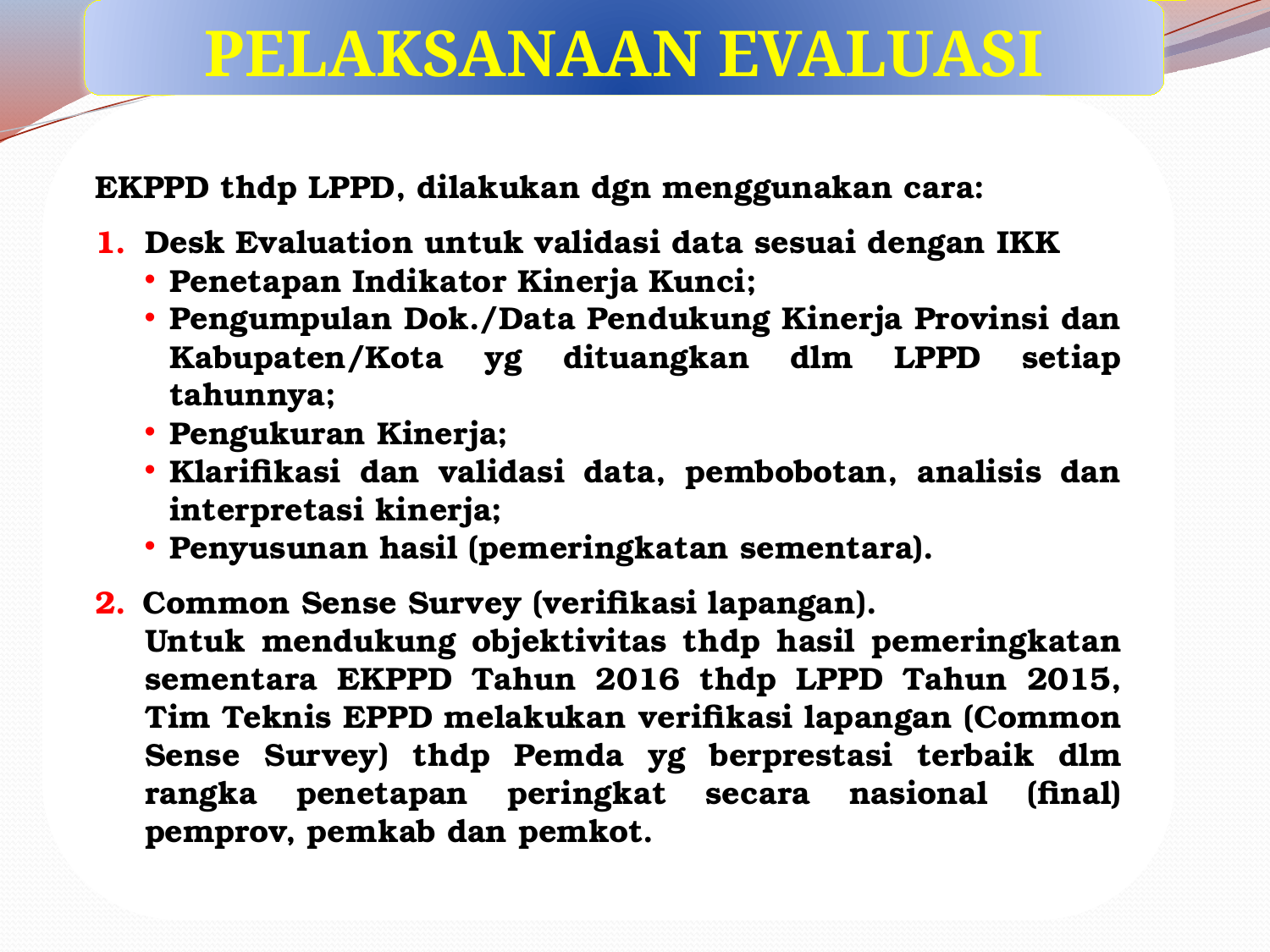

PELAKSANAAN EVALUASI
EKPPD thdp LPPD, dilakukan dgn menggunakan cara:

Desk Evaluation untuk validasi data sesuai dengan IKK
Penetapan Indikator Kinerja Kunci;
Pengumpulan Dok./Data Pendukung Kinerja Provinsi dan Kabupaten/Kota yg dituangkan dlm LPPD setiap tahunnya;
Pengukuran Kinerja;
Klarifikasi dan validasi data, pembobotan, analisis dan interpretasi kinerja;
Penyusunan hasil (pemeringkatan sementara).

Common Sense Survey (verifikasi lapangan).
	Untuk mendukung objektivitas thdp hasil pemeringkatan sementara EKPPD Tahun 2016 thdp LPPD Tahun 2015, Tim Teknis EPPD melakukan verifikasi lapangan (Common Sense Survey) thdp Pemda yg berprestasi terbaik dlm rangka penetapan peringkat secara nasional (final) pemprov, pemkab dan pemkot.